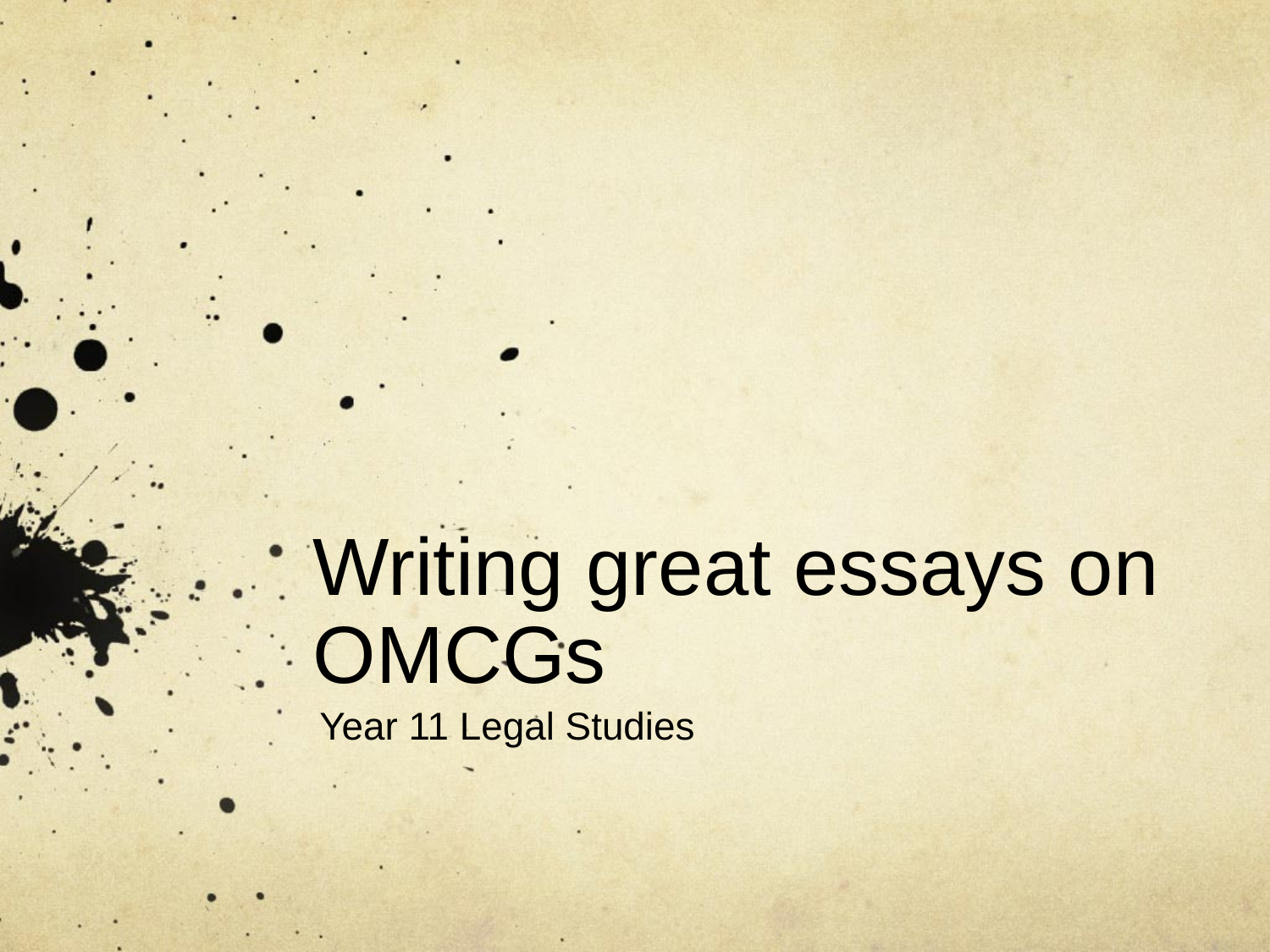

# Writing great essays on OMCGs
Year 11 Legal Studies